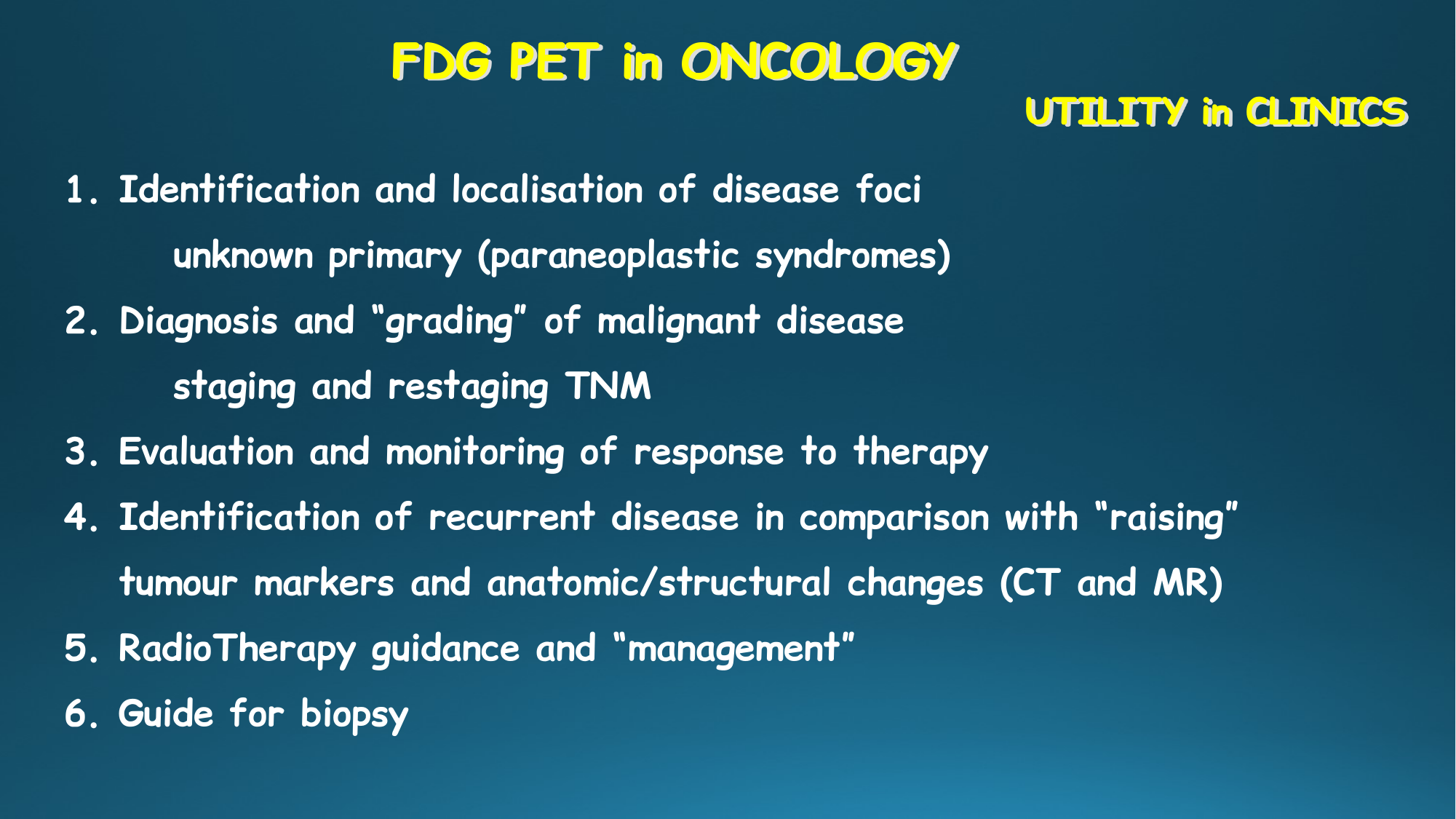

FDG PET in ONCOLOGY
						UTILITY in CLINICS
Identification and localisation of disease foci
	unknown primary (paraneoplastic syndromes)
Diagnosis and “grading” of malignant disease
staging and restaging TNM
Evaluation and monitoring of response to therapy
Identification of recurrent disease in comparison with “raising” tumour markers and anatomic/structural changes (CT and MR)
RadioTherapy guidance and “management”
Guide for biopsy